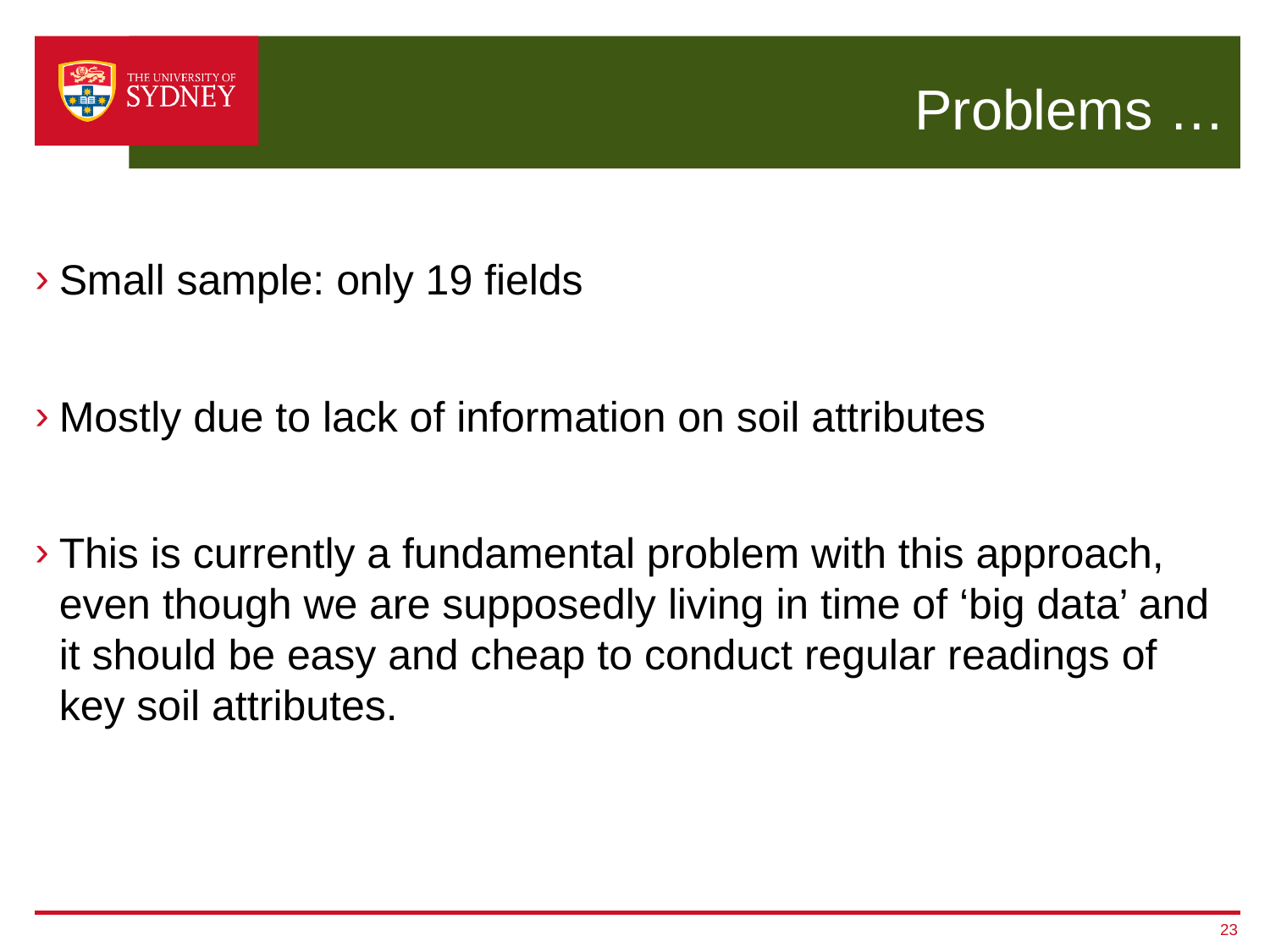

# Problems …
Small sample: only 19 fields

Mostly due to lack of information on soil attributes

This is currently a fundamental problem with this approach, even though we are supposedly living in time of ‘big data’ and it should be easy and cheap to conduct regular readings of key soil attributes.
23